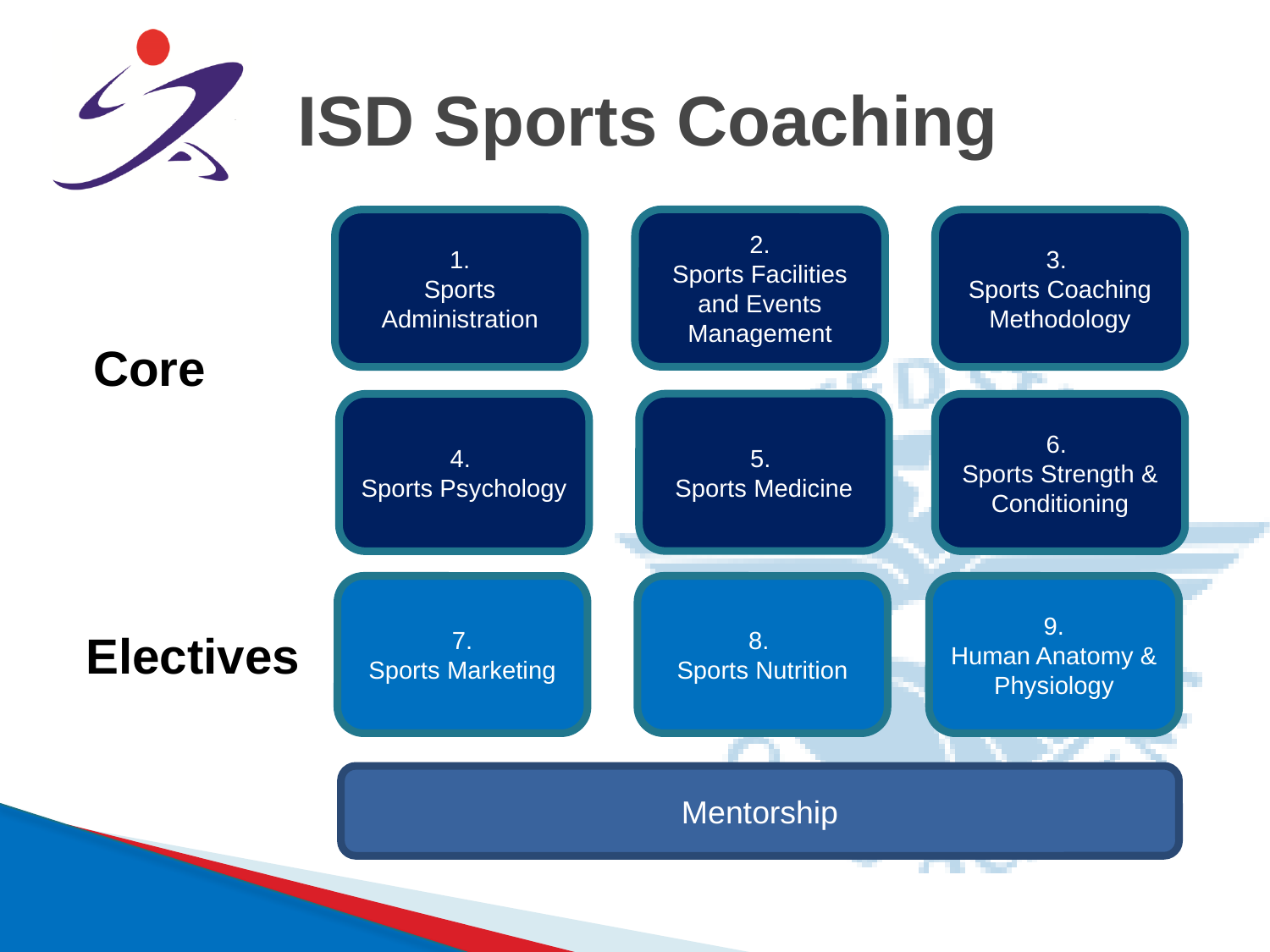

# ISD Sports Coaching
2.
Sports Facilities and Events Management
1.
Sports Administration
3.
Sports Coaching Methodology
5.
Sports Medicine
4.
Sports Psychology
6.
Sports Strength & Conditioning
Core
7.
Sports Marketing
8.
Sports Nutrition
9.
Human Anatomy & Physiology
Electives
Mentorship